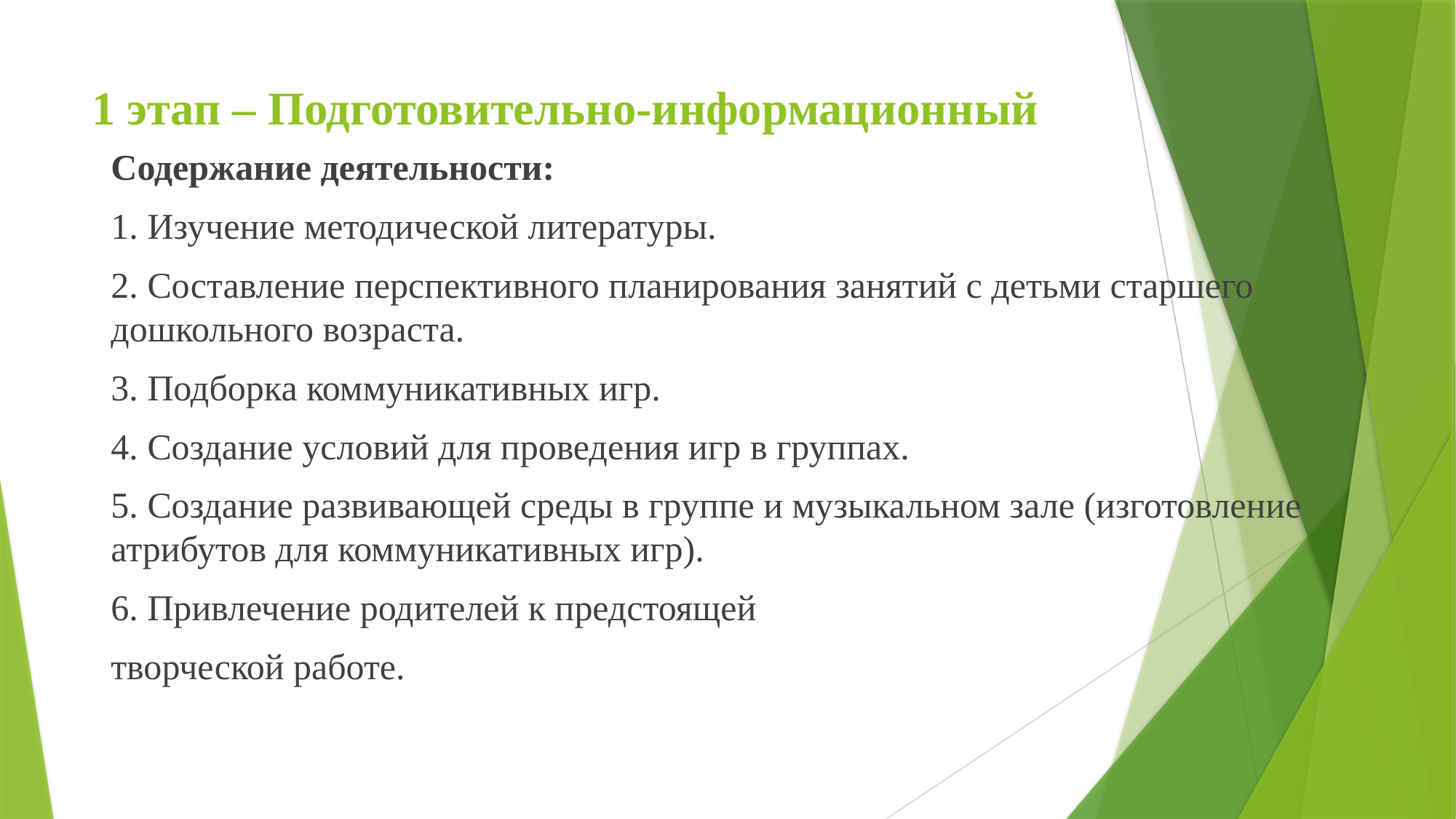

# 1 этап – Подготовительно-информационный
Содержание деятельности:
1. Изучение методической литературы.
2. Составление перспективного планирования занятий с детьми старшего дошкольного возраста.
3. Подборка коммуникативных игр.
4. Создание условий для проведения игр в группах.
5. Создание развивающей среды в группе и музыкальном зале (изготовление атрибутов для коммуникативных игр).
6. Привлечение родителей к предстоящей
творческой работе.